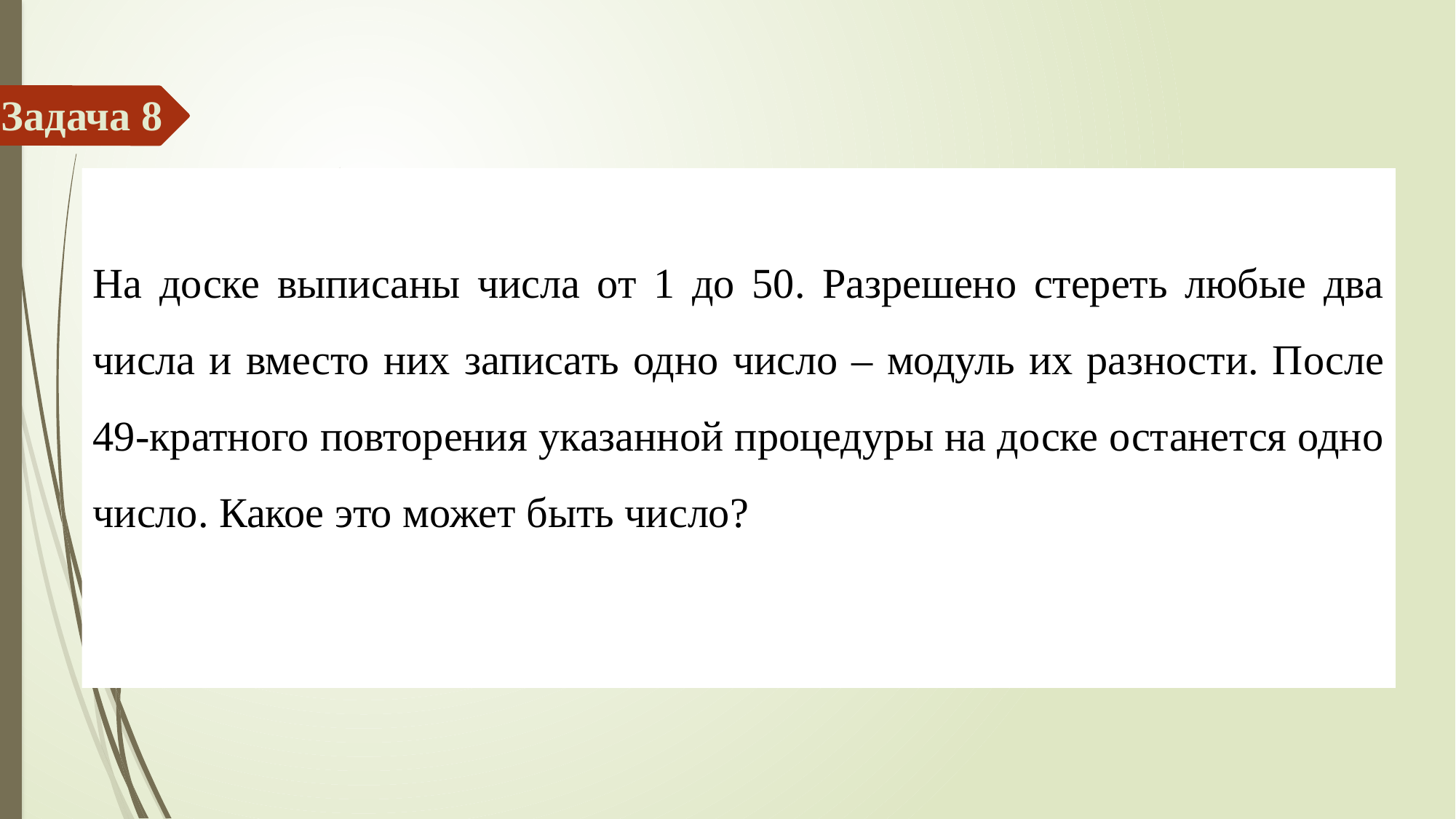

# Задача 8

На доске выписаны числа от 1 до 50. Разрешено стереть любые два числа и вместо них записать одно число – модуль их разности. После 49-кратного повторения указанной процедуры на доске останется одно число. Какое это может быть число?